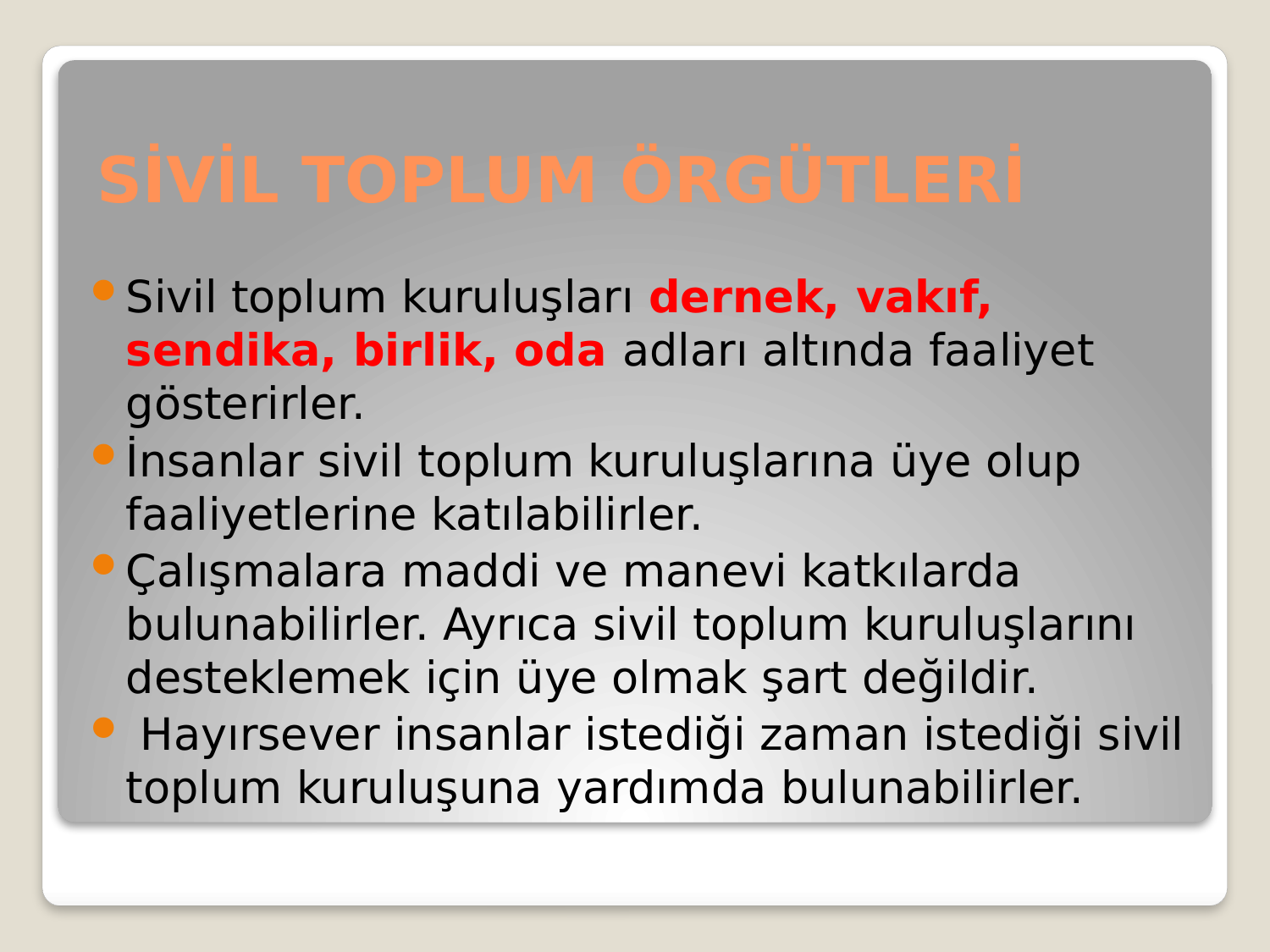

# SİVİL TOPLUM ÖRGÜTLERİ
Sivil toplum kuruluşları dernek, vakıf, sendika, birlik, oda adları altında faaliyet gösterirler.
İnsanlar sivil toplum kuruluşlarına üye olup faaliyetlerine katılabilirler.
Çalışmalara maddi ve manevi katkılarda bulunabilirler. Ayrıca sivil toplum kuruluşlarını desteklemek için üye olmak şart değildir.
 Hayırsever insanlar istediği zaman istediği sivil toplum kuruluşuna yardımda bulunabilirler.